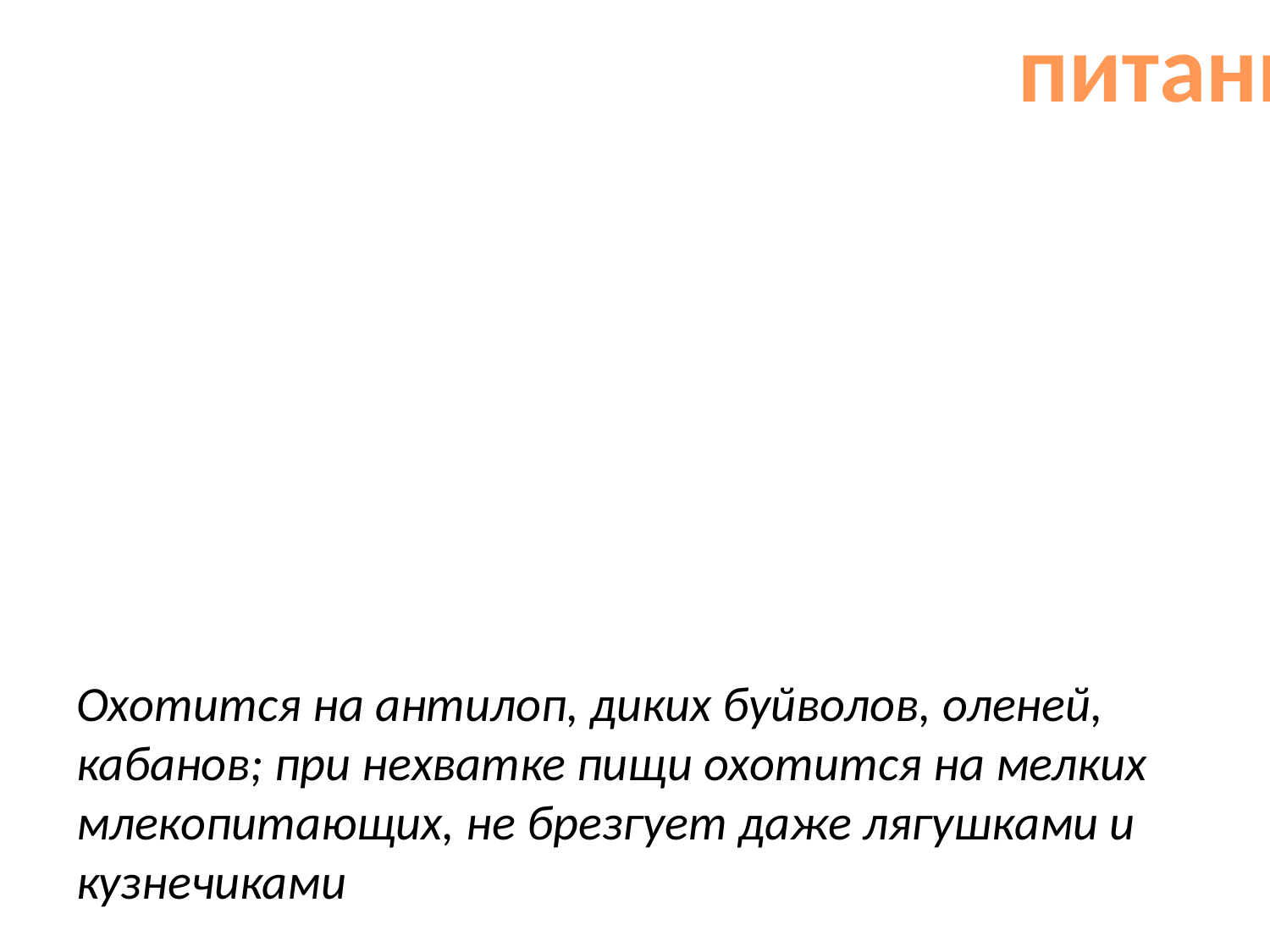

питание
Охотится на антилоп, диких буйволов, оленей, кабанов; при нехватке пищи охотится на мелких млекопитающих, не брезгует даже лягушками и кузнечиками